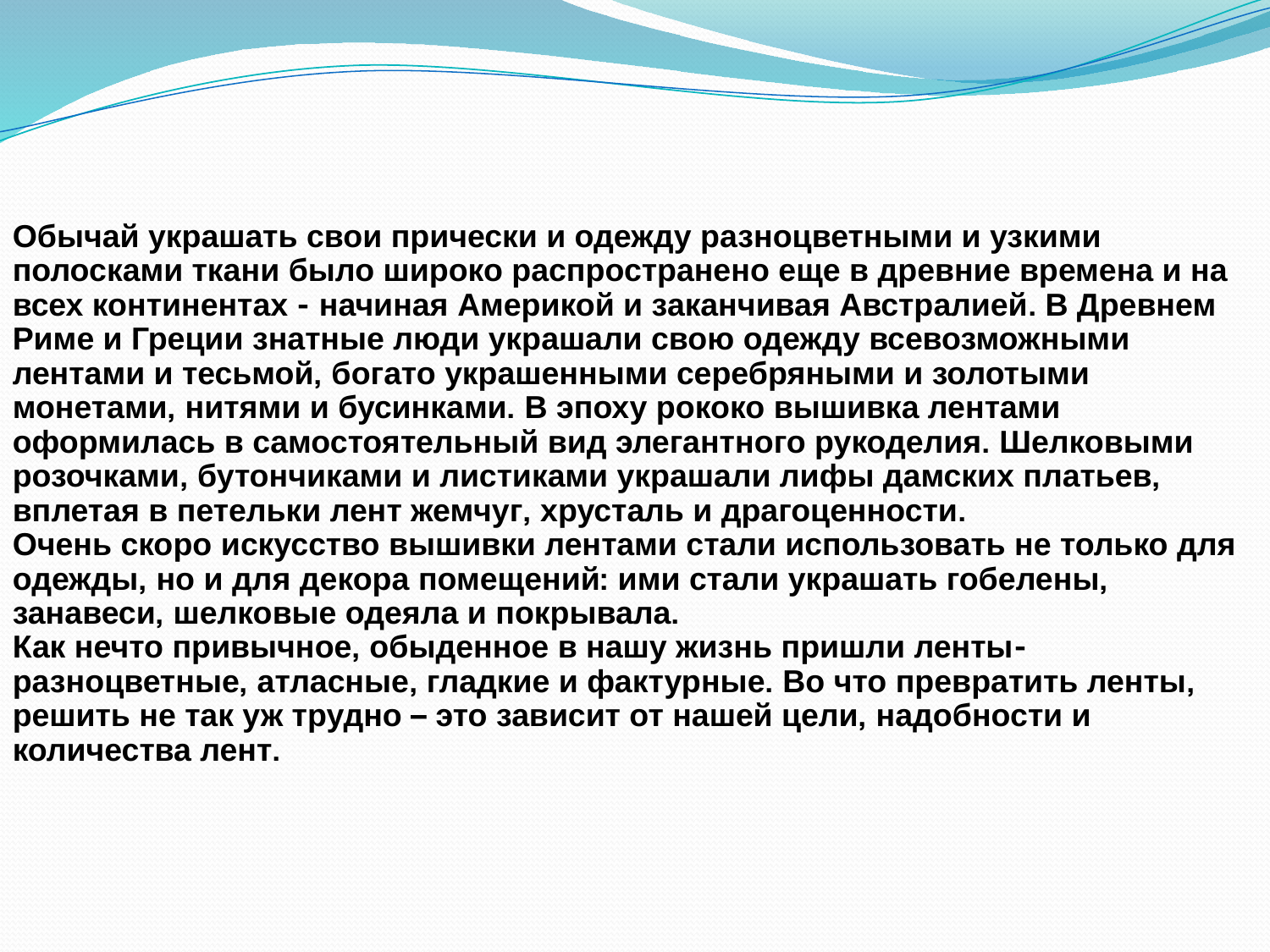

Обычай украшать свои прически и одежду разноцветными и узкими полосками ткани было широко распространено еще в древние времена и на всех континентах - начиная Америкой и заканчивая Австралией. В Древнем Риме и Греции знатные люди украшали свою одежду всевозможными лентами и тесьмой, богато украшенными серебряными и золотыми монетами, нитями и бусинками. В эпоху рококо вышивка лентами оформилась в самостоятельный вид элегантного рукоделия. Шелковыми розочками, бутончиками и листиками украшали лифы дамских платьев, вплетая в петельки лент жемчуг, хрусталь и драгоценности.
Очень скоро искусство вышивки лентами стали использовать не только для одежды, но и для декора помещений: ими стали украшать гобелены, занавеси, шелковые одеяла и покрывала.
Как нечто привычное, обыденное в нашу жизнь пришли ленты- разноцветные, атласные, гладкие и фактурные. Во что превратить ленты, решить не так уж трудно – это зависит от нашей цели, надобности и количества лент.